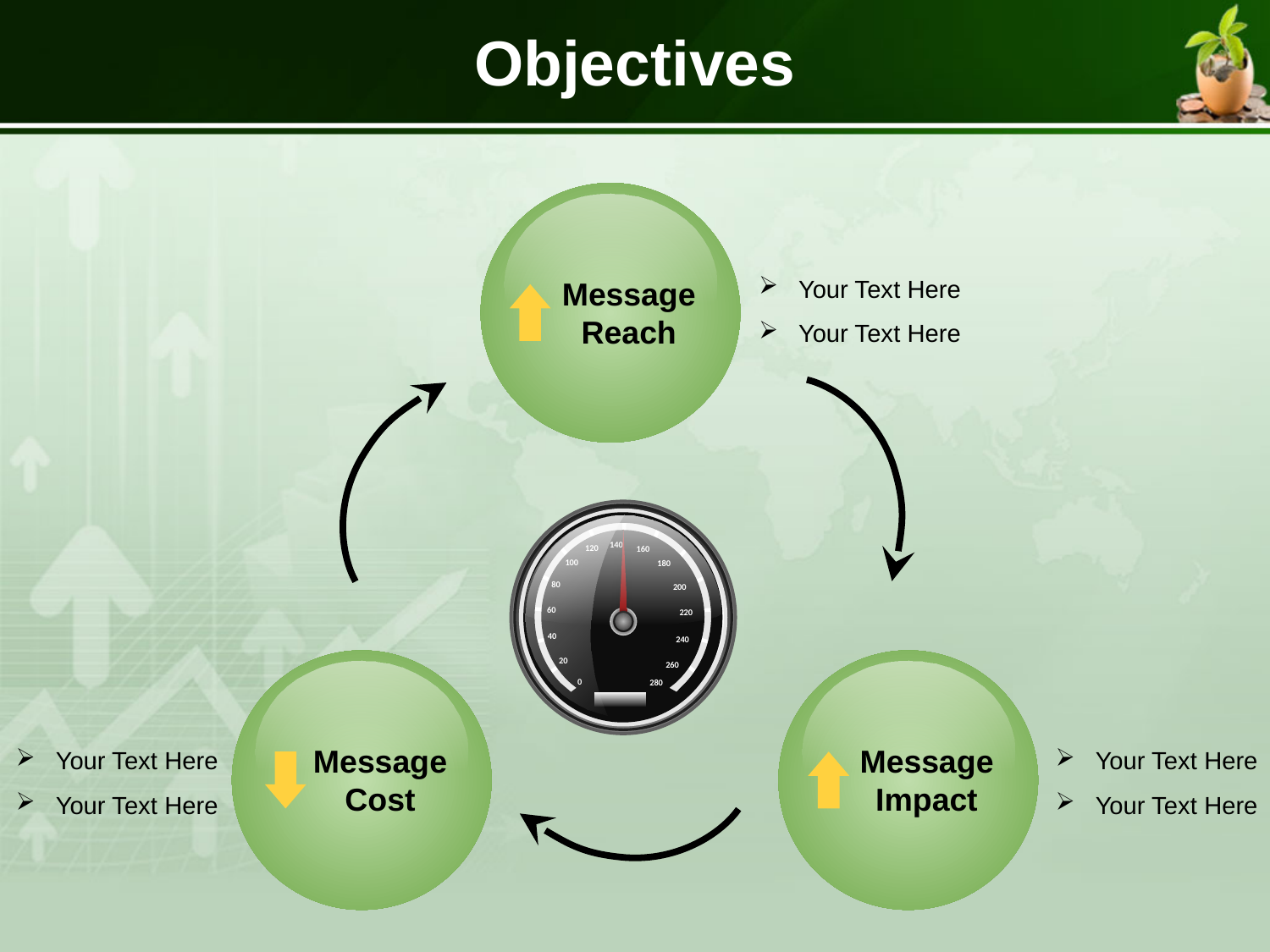

Objectives

Message Reach

### Chart

| Category | Sales |
|---|---|
| 1st Qtr | 10.0 |
| 2nd Qtr | 10.0 |
| 3rd Qtr | 10.0 |
| 4th Qtr | 10.0 |
| 4th Qtr | 10.0 |
| 4th Qtr | 10.0 |
| 4th Qtr | 10.0 |
| 4th Qtr | 10.0 |
| 4th Qtr | 10.0 |
| 4th Qtr | 10.0 |
| 4th Qtr | 10.0 |
| 4th Qtr | 10.0 |
| 4th Qtr | 10.0 |
| 4th Qtr | 10.0 |
| 4th Qtr | 10.0 |
| 4th Qtr | 20.0 |

140
120
160
100
180
80
200
60
220
40
240
20
260
0
280

Message Cost
Message Impact

Your Text Here
Your Text Here
Your Text Here
Your Text Here
Your Text Here
Your Text Here